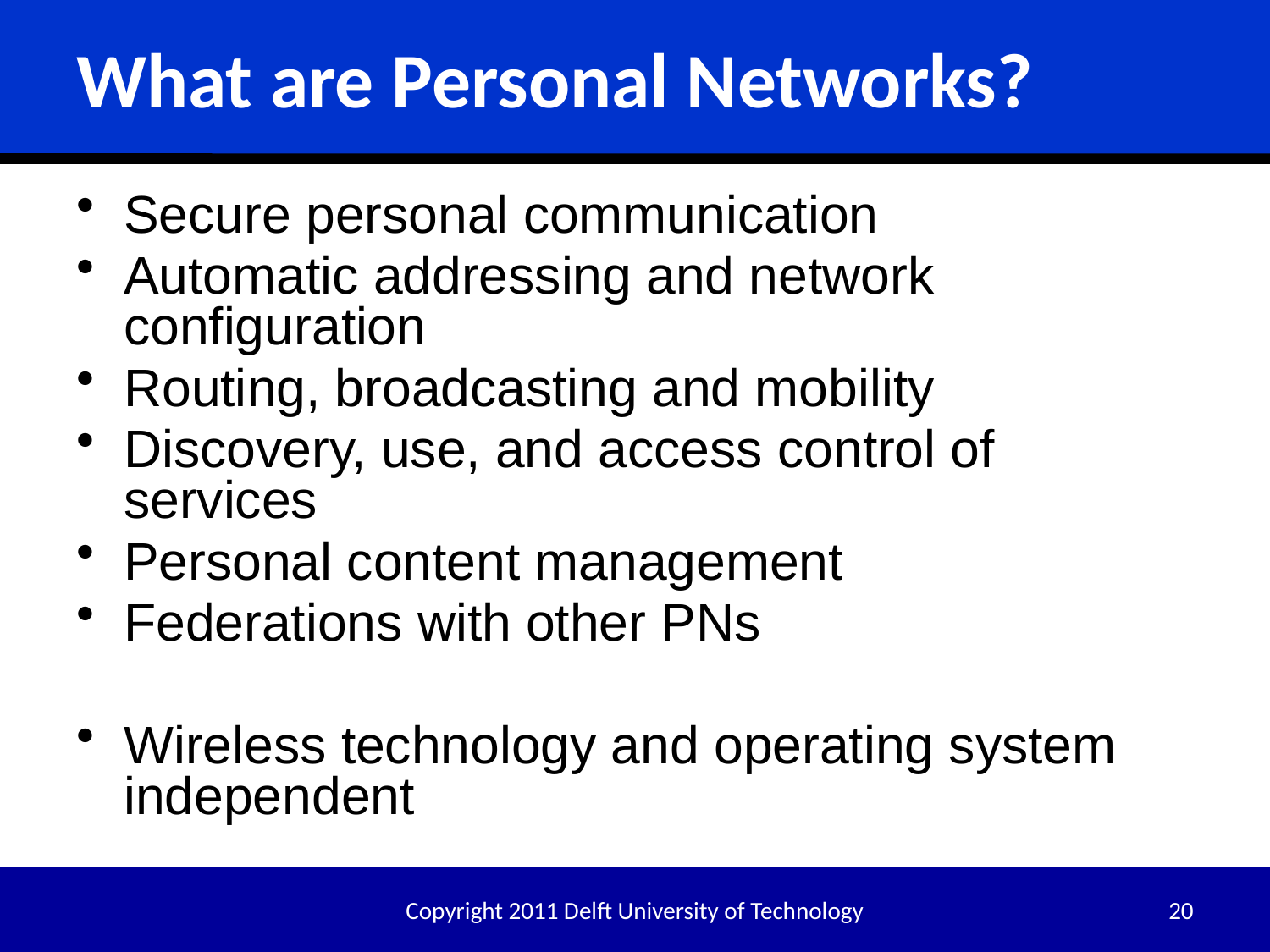

# What are Personal Networks?
Secure personal communication
Automatic addressing and network configuration
Routing, broadcasting and mobility
Discovery, use, and access control of services
Personal content management
Federations with other PNs

Wireless technology and operating system independent
Copyright 2011 Delft University of Technology
20